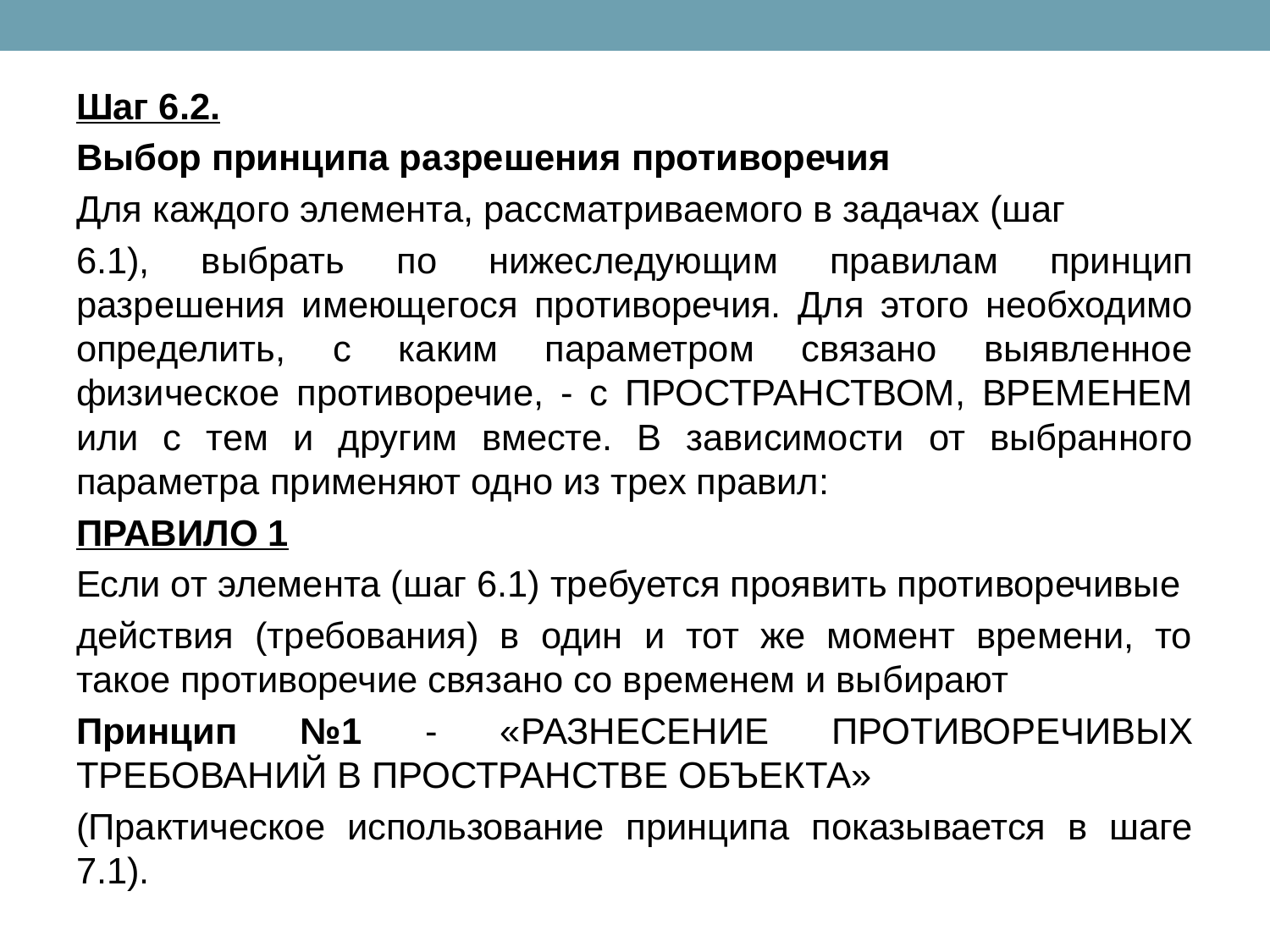

Шаг 6.2.
Выбор принципа разрешения противоречия
Для каждого элемента, рассматриваемого в задачах (шаг
6.1), выбрать по нижеследующим правилам принцип разрешения имеющегося противоречия. Для этого необходимо определить, с каким параметром связано выявленное физическое противоречие, - с ПРОСТРАНСТВОМ, ВРЕМЕНЕМ или с тем и другим вместе. В зависимости от выбранного параметра применяют одно из трех правил:
ПРАВИЛО 1
Если от элемента (шаг 6.1) требуется проявить противоречивые
действия (требования) в один и тот же момент времени, то такое противоречие связано со временем и выбирают
Принцип №1 - «РАЗНЕСЕНИЕ ПРОТИВОРЕЧИВЫХ ТРЕБОВАНИЙ В ПРОСТРАНСТВЕ ОБЪЕКТА»
(Практическое использование принципа показывается в шаге 7.1).